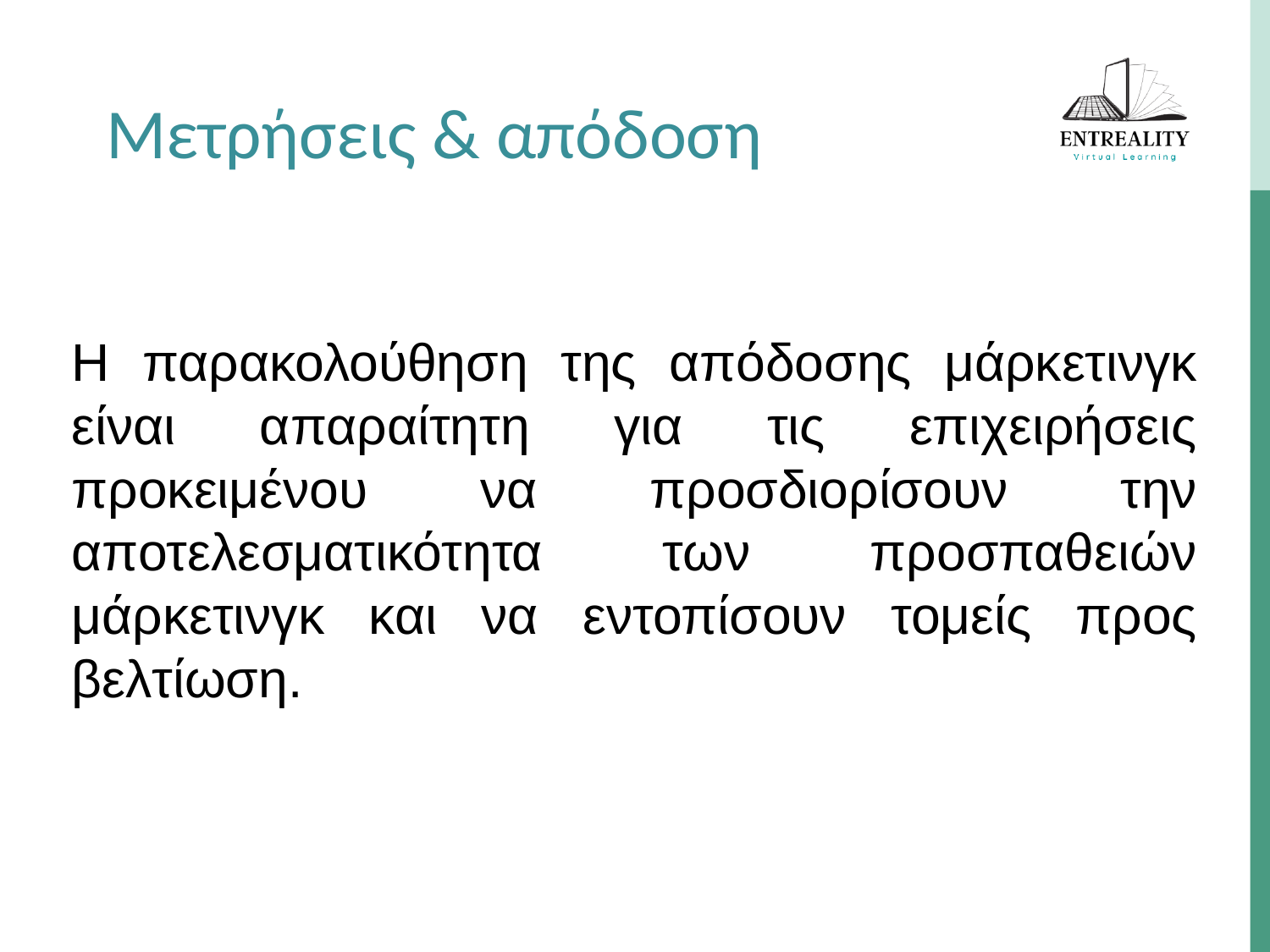

Μετρήσεις & απόδοση

Η παρακολούθηση της απόδοσης μάρκετινγκ είναι απαραίτητη για τις επιχειρήσεις προκειμένου να προσδιορίσουν την αποτελεσματικότητα των προσπαθειών μάρκετινγκ και να εντοπίσουν τομείς προς βελτίωση.